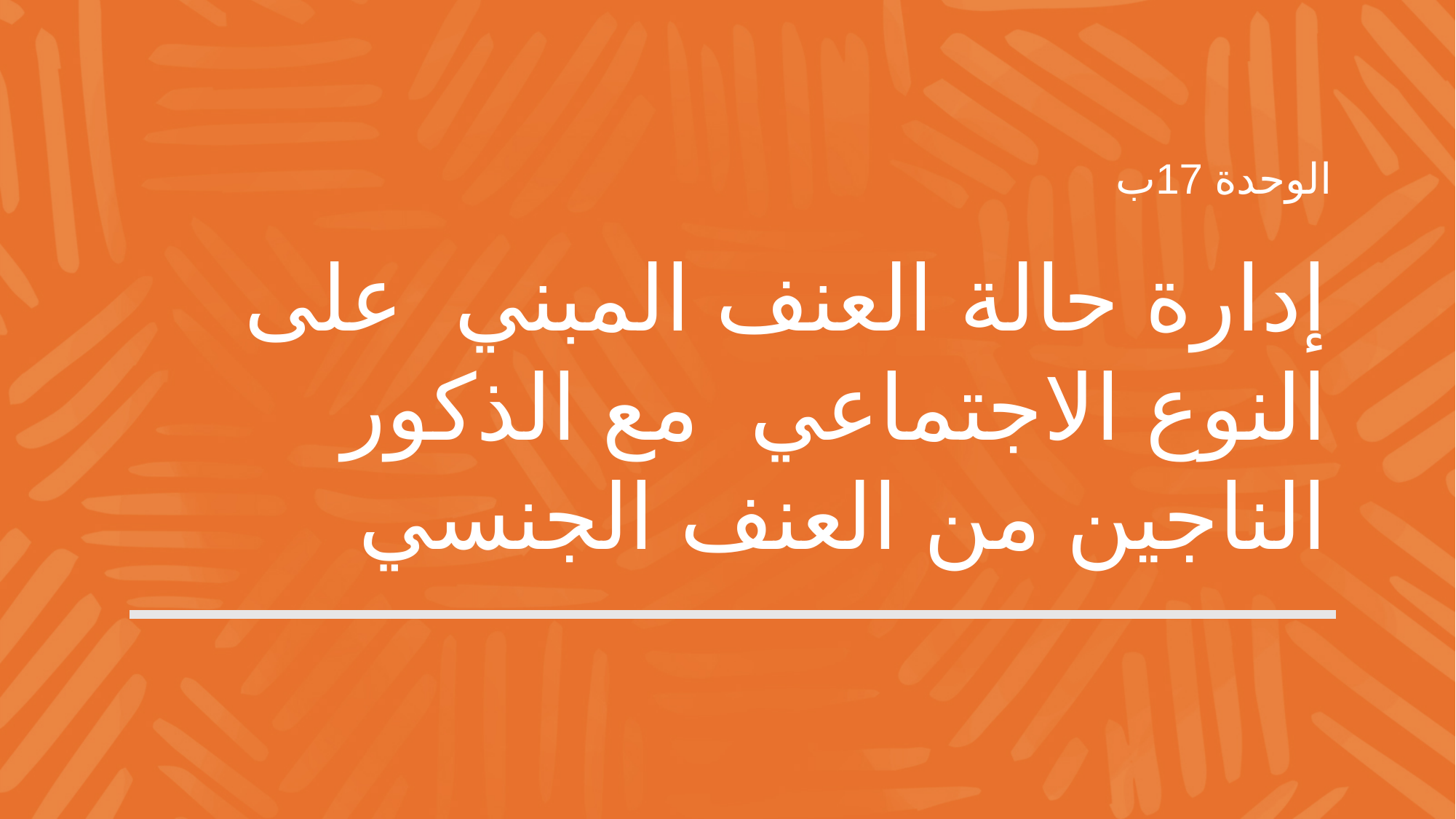

الوحدة 17ب
# إدارة حالة العنف المبني  على النوع الاجتماعي  مع الذكور الناجين من العنف الجنسي